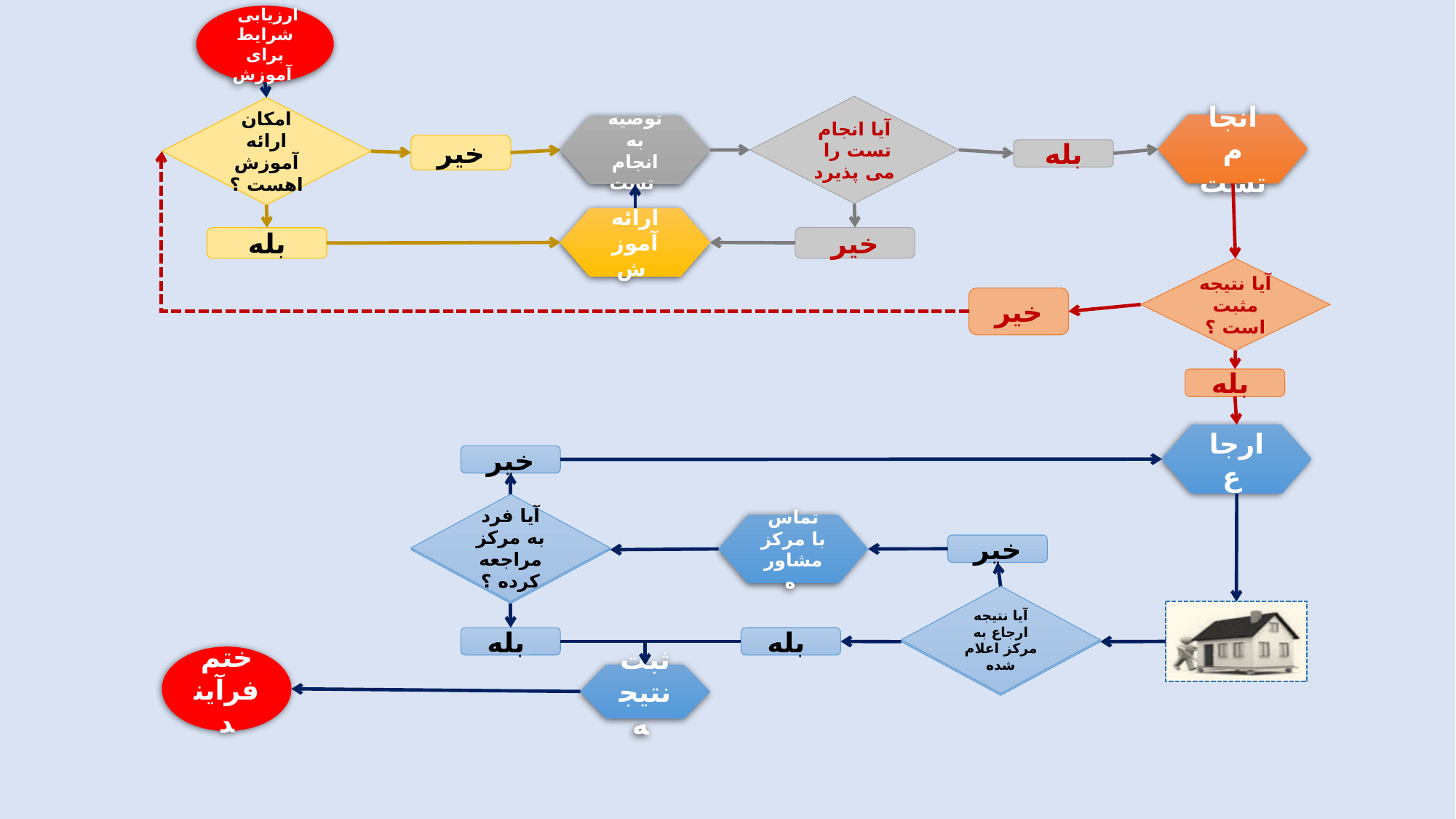

ارزیابی  شرایط برای آموزش
آیا انجام تست را  می پذیرد
امکان ارائه آموزش اهست ؟
انجام تست
توصیه به انجام تست
خیر
بله
ارائه آموزش
خیر
بله
آیا نتیجه مثبت است ؟
خیر
بله
ارجاع
خیر
آیا فرد به مرکز مراجعه کرده ؟

تماس با مرکز مشاوره
خیر
آیا نتیجه ارجاع به مرکز اعلام شده

بله
بله
ختم فرآیند
ثبت نتیجه